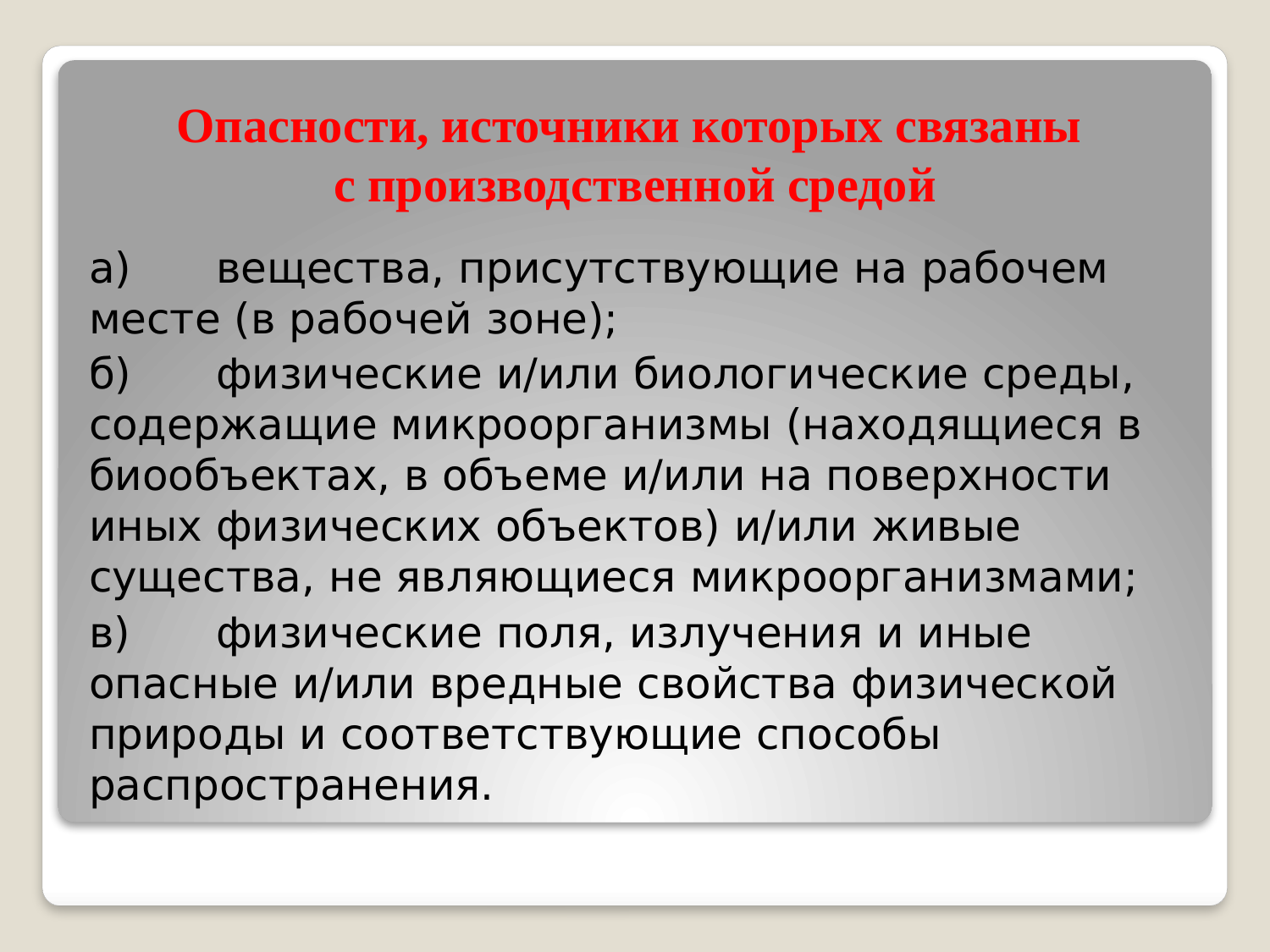

# Опасности, источники которых связаны с производственной средой
а)	вещества, присутствующие на рабочем месте (в рабочей зоне);
б)	физические и/или биологические среды, содержащие микроорганизмы (находящиеся в биообъектах, в объеме и/или на поверхности иных физических объектов) и/или живые существа, не являющиеся микроорганизмами;
в)	физические поля, излучения и иные опасные и/или вредные свойства физической природы и соответствующие способы распространения.